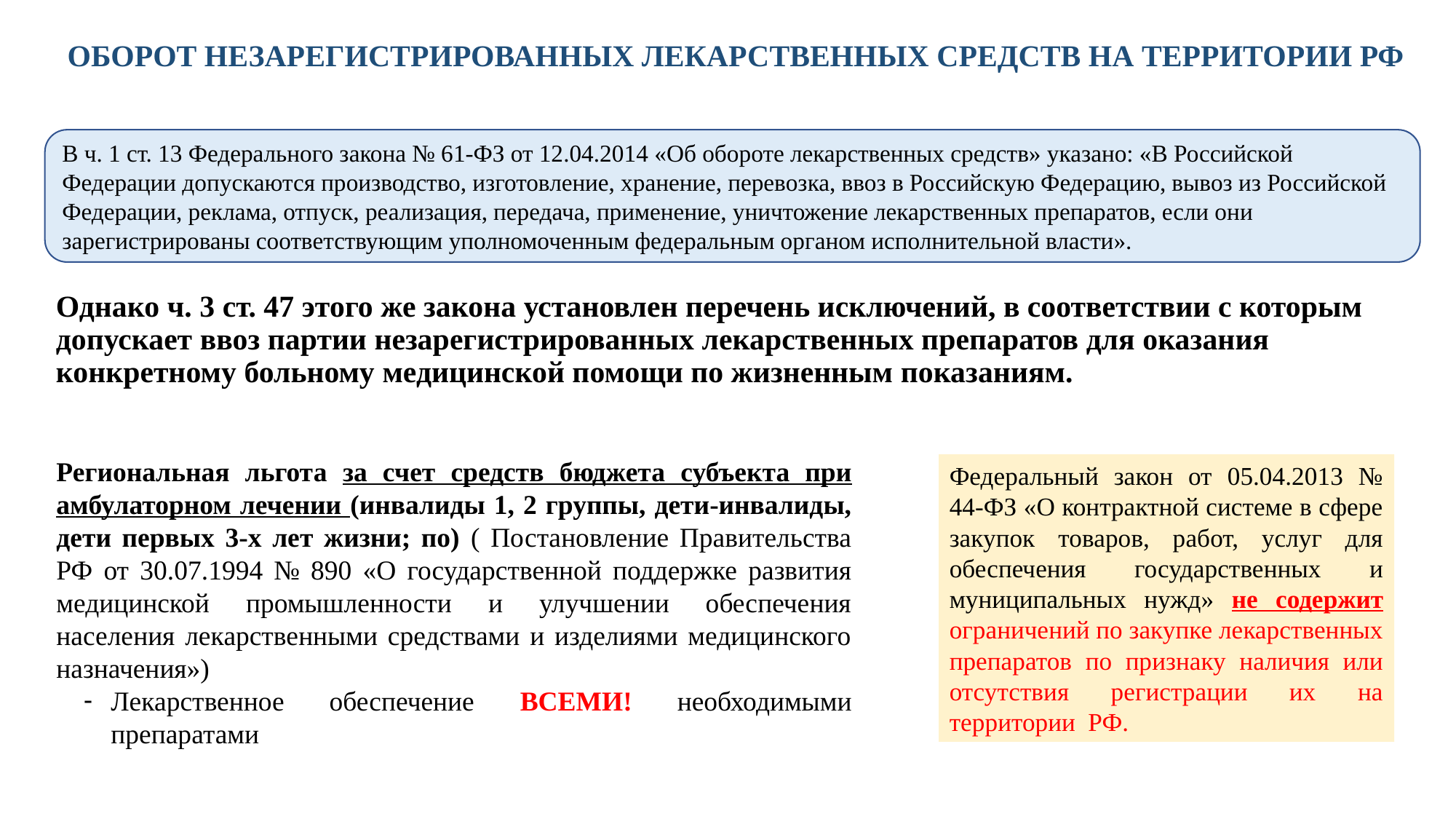

# ОБОРОТ НЕЗАРЕГИСТРИРОВАННЫХ ЛЕКАРСТВЕННЫХ СРЕДСТВ НА ТЕРРИТОРИИ РФ
В ч. 1 ст. 13 Федерального закона № 61-ФЗ от 12.04.2014 «Об обороте лекарственных средств» указано: «В Российской Федерации допускаются производство, изготовление, хранение, перевозка, ввоз в Российскую Федерацию, вывоз из Российской Федерации, реклама, отпуск, реализация, передача, применение, уничтожение лекарственных препаратов, если они зарегистрированы соответствующим уполномоченным федеральным органом исполнительной власти».
Однако ч. 3 ст. 47 этого же закона установлен перечень исключений, в соответствии с которым допускает ввоз партии незарегистрированных лекарственных препаратов для оказания конкретному больному медицинской помощи по жизненным показаниям.
Региональная льгота за счет средств бюджета субъекта при амбулаторном лечении (инвалиды 1, 2 группы, дети-инвалиды, дети первых 3-х лет жизни; по) ( Постановление Правительства РФ от 30.07.1994 № 890 «О государственной поддержке развития медицинской промышленности и улучшении обеспечения населения лекарственными средствами и изделиями медицинского назначения»)
Лекарственное обеспечение ВСЕМИ! необходимыми препаратами

Федеральный закон от 05.04.2013 № 44-ФЗ «О контрактной системе в сфере закупок товаров, работ, услуг для обеспечения государственных и муниципальных нужд» не содержит ограничений по закупке лекарственных препаратов по признаку наличия или отсутствия регистрации их на территории  РФ.